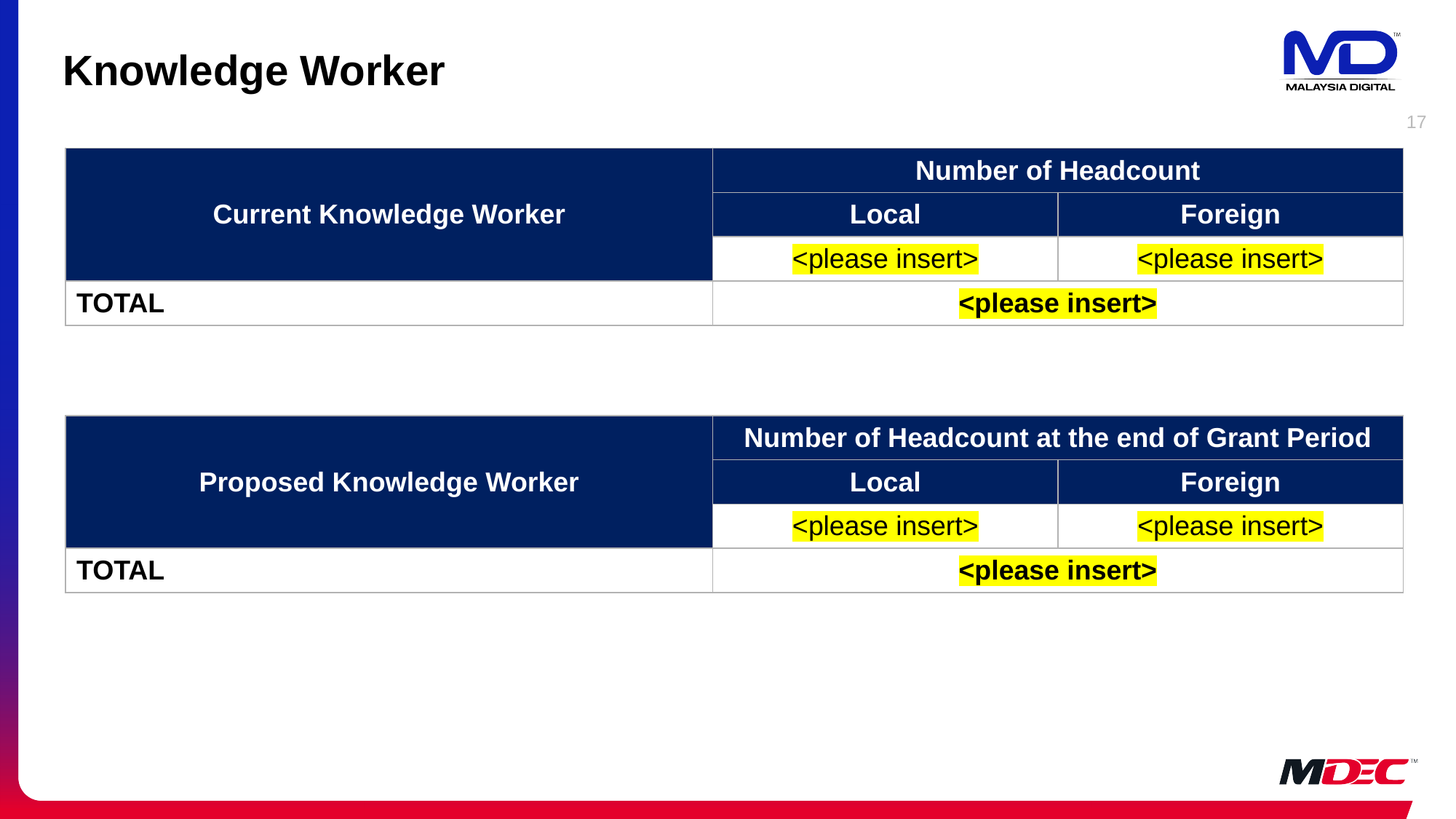

# Knowledge Worker
17
| Current Knowledge Worker | Number of Headcount |  |
| --- | --- | --- |
|  | Local | Foreign |
|  | <please insert> | <please insert> |
| TOTAL | <please insert> |  |
| Proposed Knowledge Worker | Number of Headcount at the end of Grant Period |  |
| --- | --- | --- |
|  | Local | Foreign |
|  | <please insert> | <please insert> |
| TOTAL | <please insert> |  |